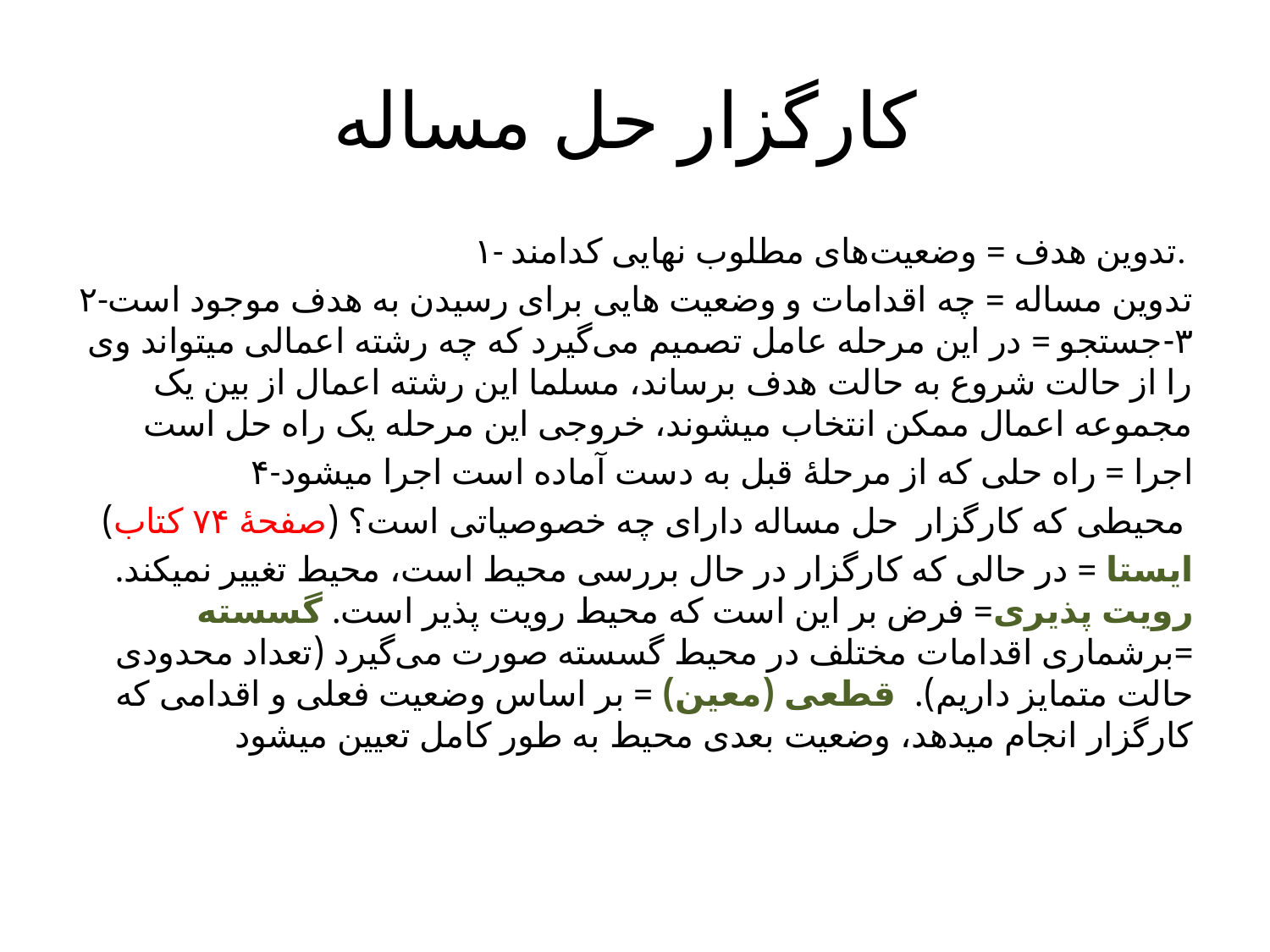

# کارگزار حل مساله
 ۱- تدوین هدف = وضعیت‌های مطلوب نهایی کدامند.
۲-تدوین مساله = چه اقدامات و وضعیت هایی برای رسیدن به هدف موجود است ۳-جستجو = در این مرحله عامل تصمیم می‌گیرد که چه رشته اعمالی میتواند وی را از حالت شروع به حالت هدف برساند، مسلما این رشته اعمال از بین یک مجموعه اعمال ممکن انتخاب میشوند، خروجی این مرحله یک راه حل است
 ۴-اجرا = راه حلی‌ که از مرحلهٔ قبل به دست آماده است اجرا میشود
 محیطی‌ که کارگزار  حل مساله دارای چه خصوصیاتی است؟ (صفحهٔ ۷۴ کتاب)
ایستا = در حالی‌ که کارگزار در حال بررسی محیط است، محیط تغییر نمیکند.  رویت پذیری= فرض بر این است که محیط رویت پذیر است. گسسته =برشماری اقدامات مختلف در محیط گسسته صورت می‌گیرد (تعداد محدودی حالت متمایز داریم).  قطعی (معین) = بر اساس وضعیت فعلی‌ و اقدامی که کارگزار انجام میدهد، وضعیت بعدی محیط به طور کامل تعیین میشود